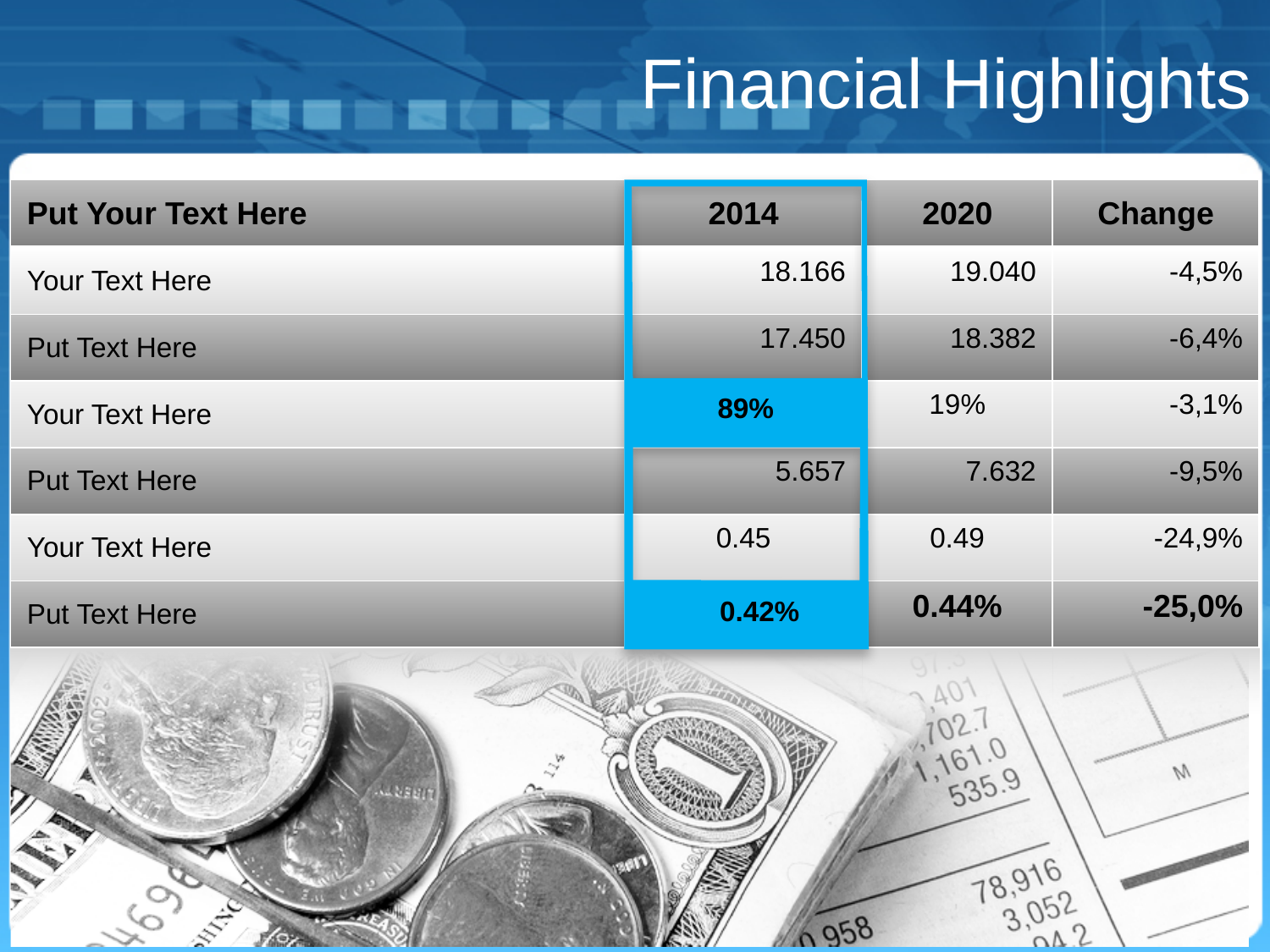

Financial Highlights

| Put Your Text Here | 2014 | 2020 | Change |
| --- | --- | --- | --- |
| Your Text Here | 18.166 | 19.040 | -4,5% |
| Put Text Here | 17.450 | 18.382 | -6,4% |
| Your Text Here | 89% | 19% | -3,1% |
| Put Text Here | 5.657 | 7.632 | -9,5% |
| Your Text Here | 0.45 | 0.49 | -24,9% |
| Put Text Here | 0.42% | 0.44% | -25,0% |
|  |  |  |  |

89%
0.42%